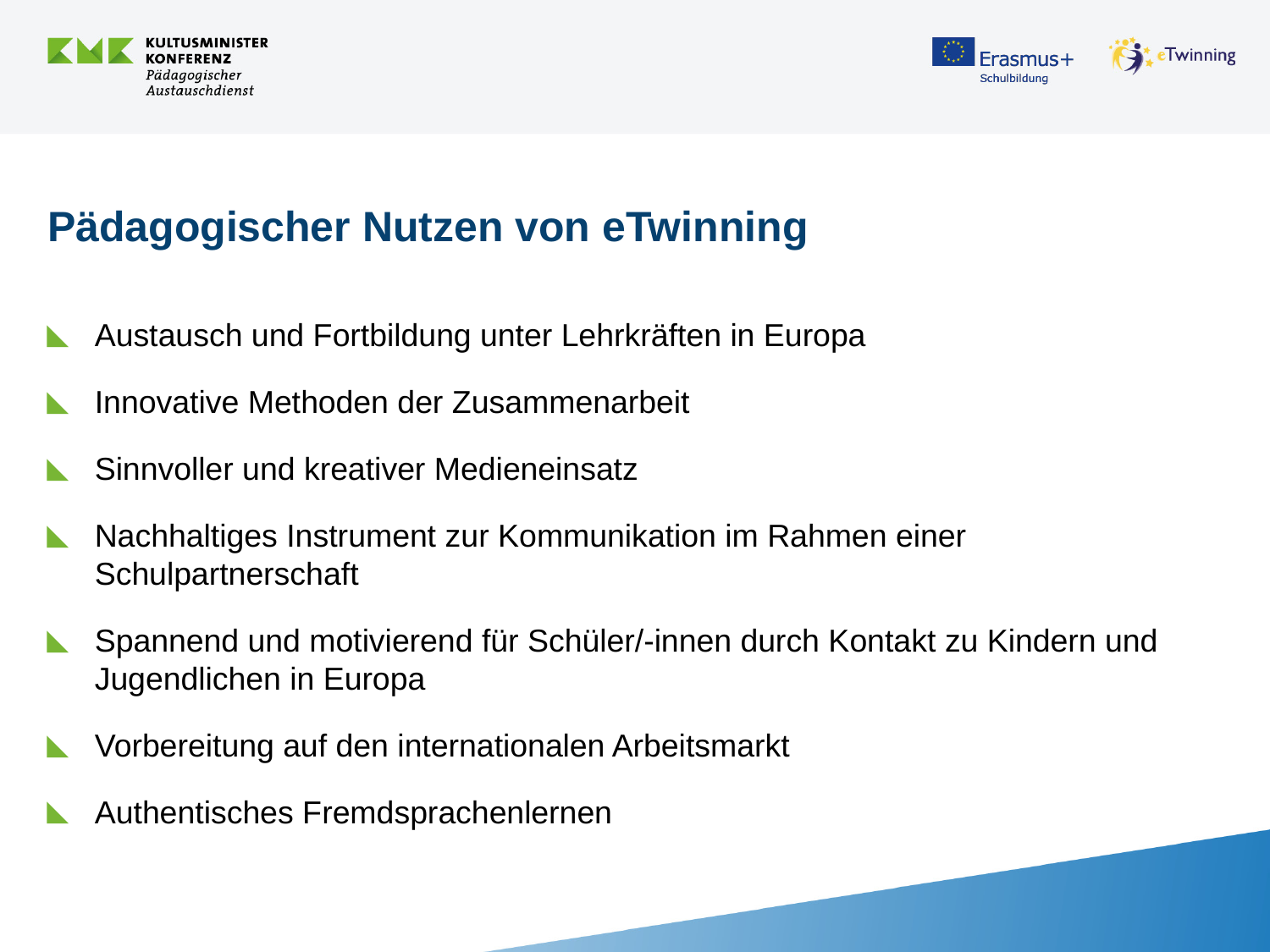

Pädagogischer Nutzen von eTwinning
Austausch und Fortbildung unter Lehrkräften in Europa
Innovative Methoden der Zusammenarbeit
Sinnvoller und kreativer Medieneinsatz
Nachhaltiges Instrument zur Kommunikation im Rahmen einer Schulpartnerschaft
Spannend und motivierend für Schüler/-innen durch Kontakt zu Kindern und Jugendlichen in Europa
Vorbereitung auf den internationalen Arbeitsmarkt
Authentisches Fremdsprachenlernen